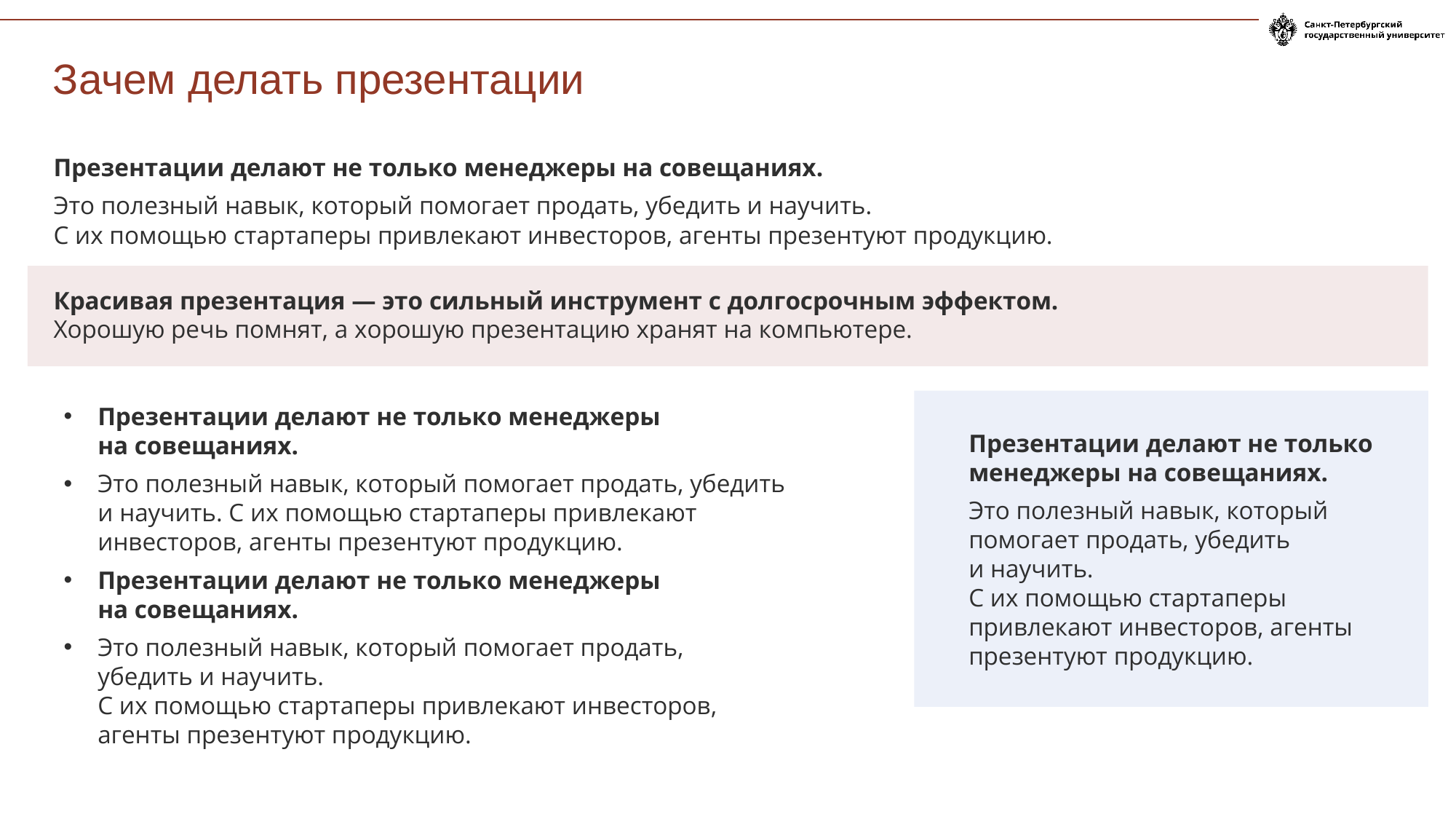

# Зачем делать презентации
Презентации делают не только менеджеры на совещаниях.
Это полезный навык, который помогает продать, убедить и научить.
С их помощью стартаперы привлекают инвесторов, агенты презентуют продукцию.
Красивая презентация — это сильный инструмент с долгосрочным эффектом.
Хорошую речь помнят, а хорошую презентацию хранят на компьютере.

Презентации делают не только менеджеры
на совещаниях.
Это полезный навык, который помогает продать, убедить
и научить. С их помощью стартаперы привлекают инвесторов, агенты презентуют продукцию.
Презентации делают не только менеджеры
на совещаниях.
Это полезный навык, который помогает продать,
убедить и научить.
С их помощью стартаперы привлекают инвесторов,
агенты презентуют продукцию.
Презентации делают не только менеджеры на совещаниях.
Это полезный навык, который помогает продать, убедить
и научить.
С их помощью стартаперы привлекают инвесторов, агенты презентуют продукцию.